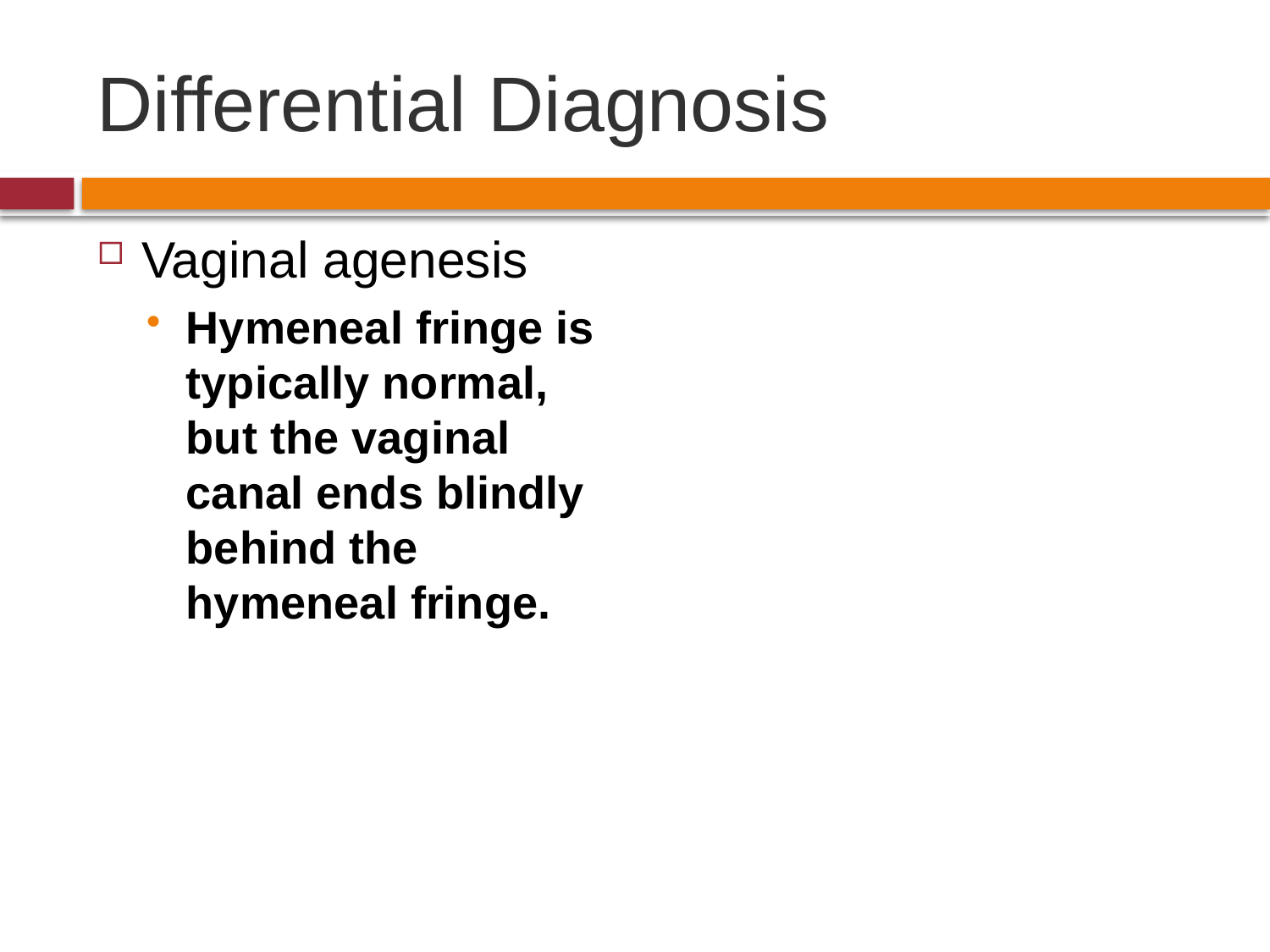

# Differential Diagnosis
Vaginal agenesis
Hymeneal fringe is typically normal, but the vaginal canal ends blindly behind the hymeneal fringe.